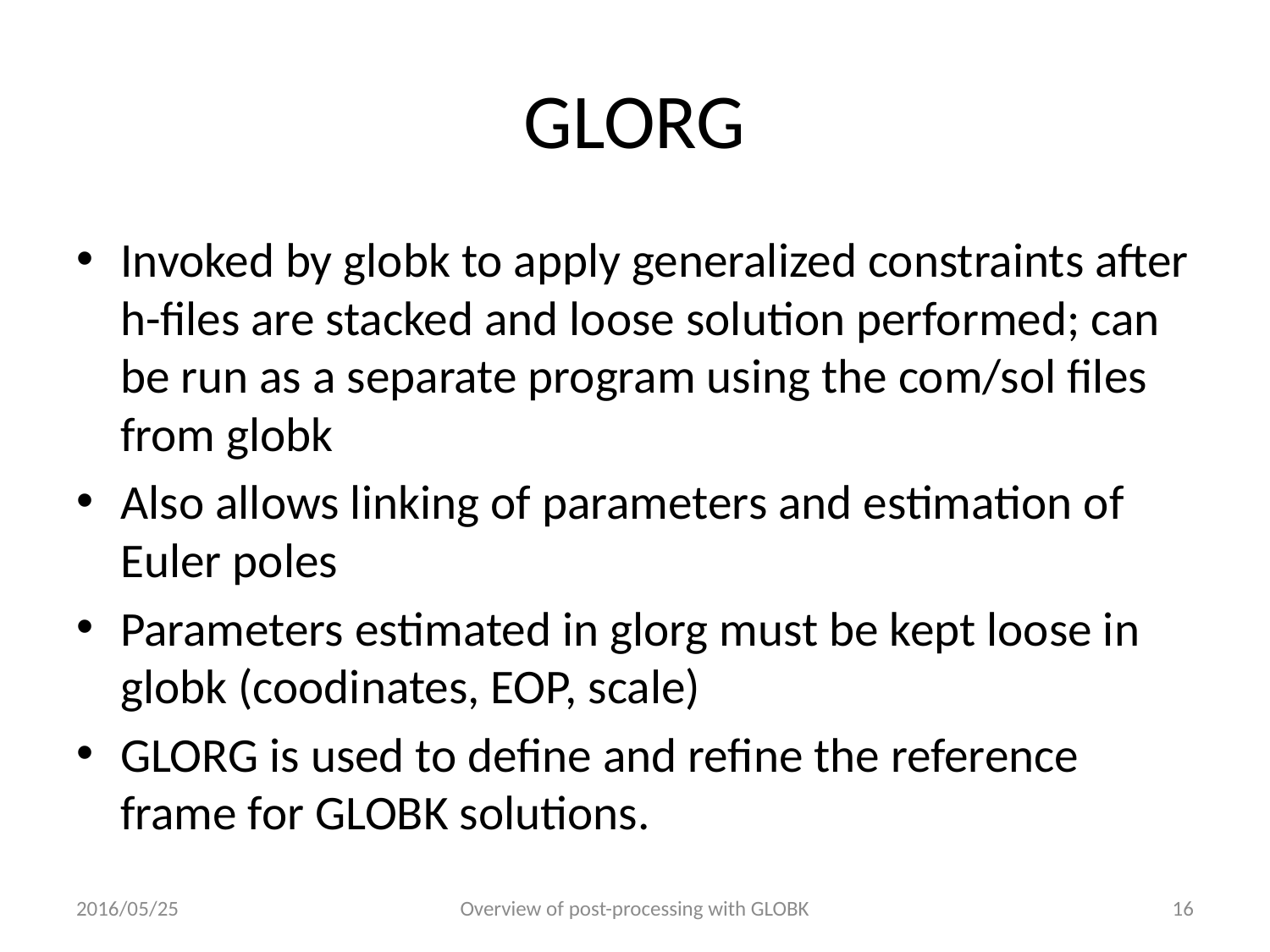

# GLORG
Invoked by globk to apply generalized constraints after h-files are stacked and loose solution performed; can be run as a separate program using the com/sol files from globk
Also allows linking of parameters and estimation of Euler poles
Parameters estimated in glorg must be kept loose in globk (coodinates, EOP, scale)‏
GLORG is used to define and refine the reference frame for GLOBK solutions.
2016/05/25
Overview of post-processing with GLOBK
16